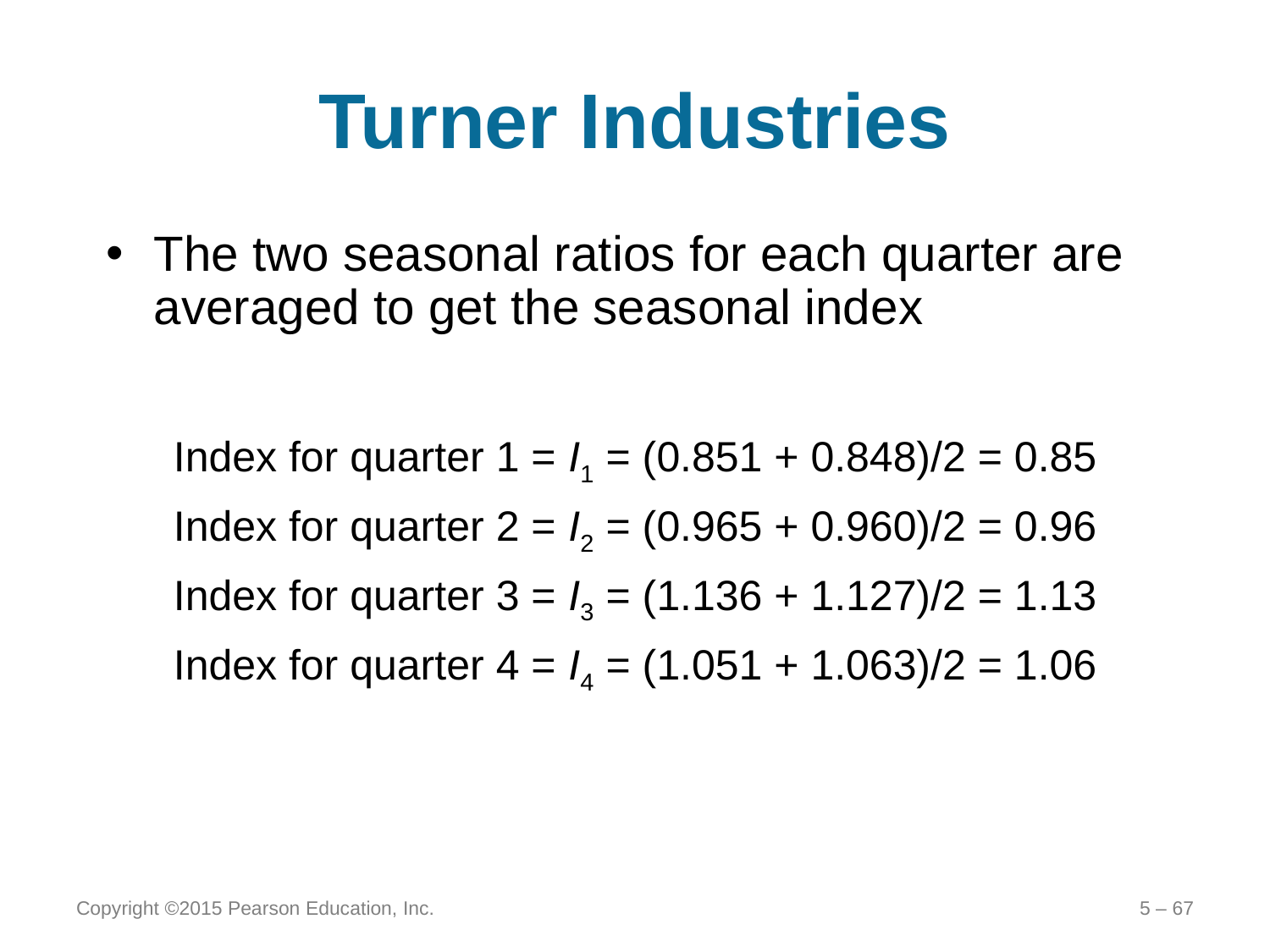

# Turner Industries
The two seasonal ratios for each quarter are averaged to get the seasonal index
Index for quarter 1 = I1 = (0.851 + 0.848)/2 = 0.85
Index for quarter 2 = I2 = (0.965 + 0.960)/2 = 0.96
Index for quarter 3 = I3 = (1.136 + 1.127)/2 = 1.13
Index for quarter 4 = I4 = (1.051 + 1.063)/2 = 1.06
Copyright ©2015 Pearson Education, Inc.
5 – 67